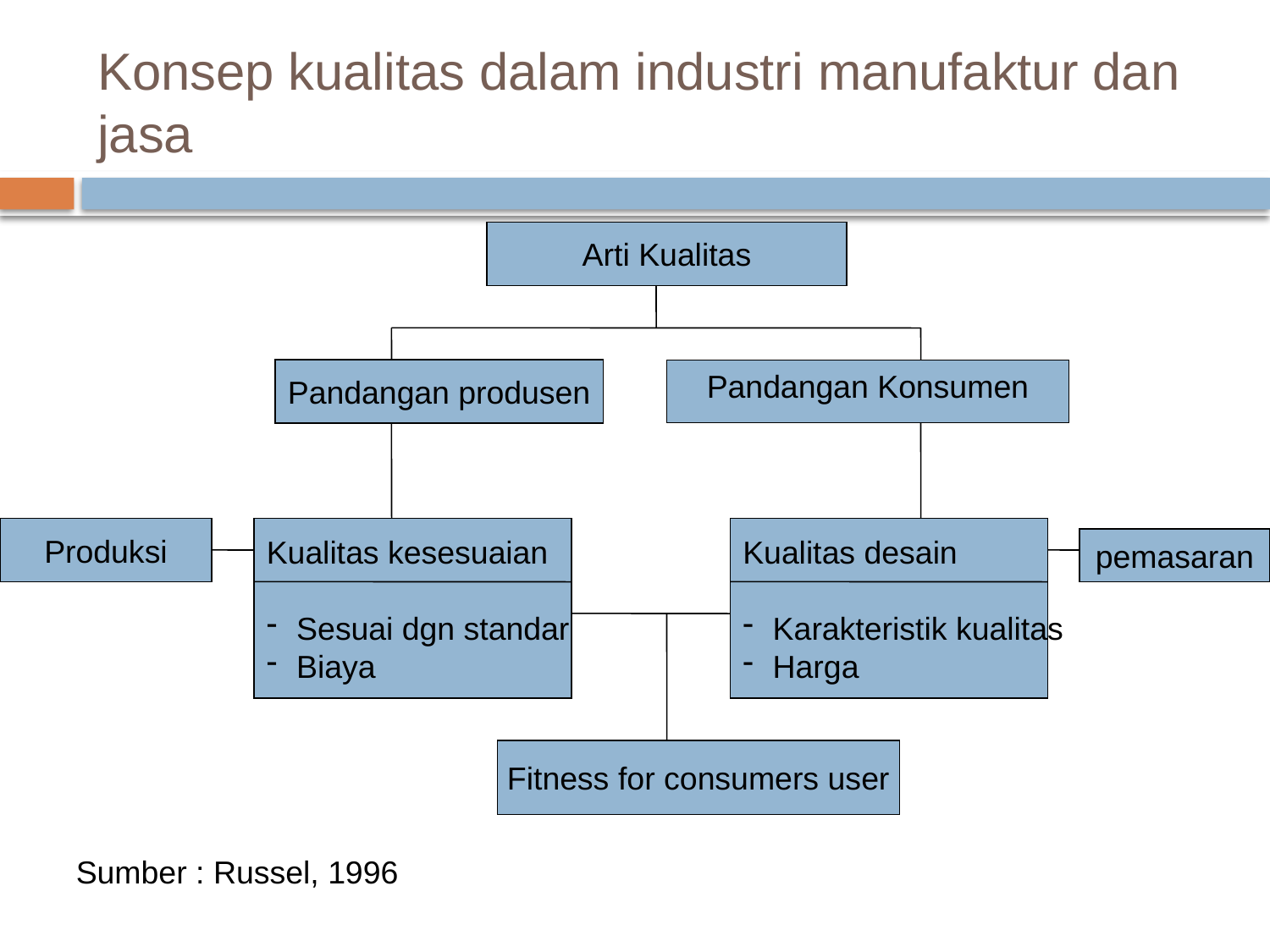

# Konsep kualitas dalam industri manufaktur dan jasa
Arti Kualitas

Pandangan produsen
Pandangan Konsumen

Produksi
Kualitas kesesuaian

Sesuai dgn standar
Biaya
Kualitas desain

Karakteristik kualitas
Harga
pemasaran

Fitness for consumers user
Sumber : Russel, 1996